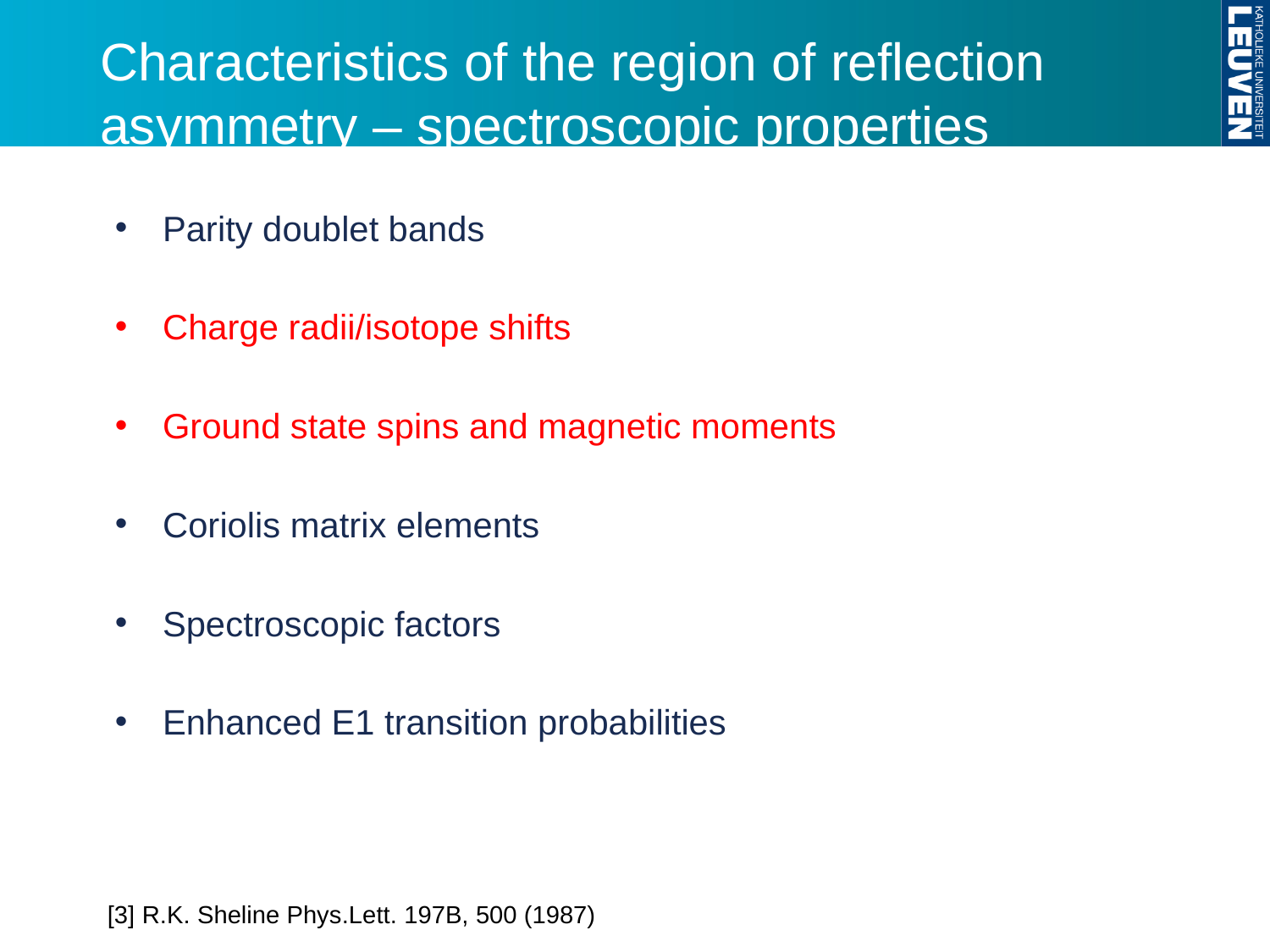

# Characteristics of the region of reflection asymmetry – spectroscopic properties
Parity doublet bands

Charge radii/isotope shifts

Ground state spins and magnetic moments

Coriolis matrix elements

Spectroscopic factors

Enhanced E1 transition probabilities
[3] R.K. Sheline Phys.Lett. 197B, 500 (1987)